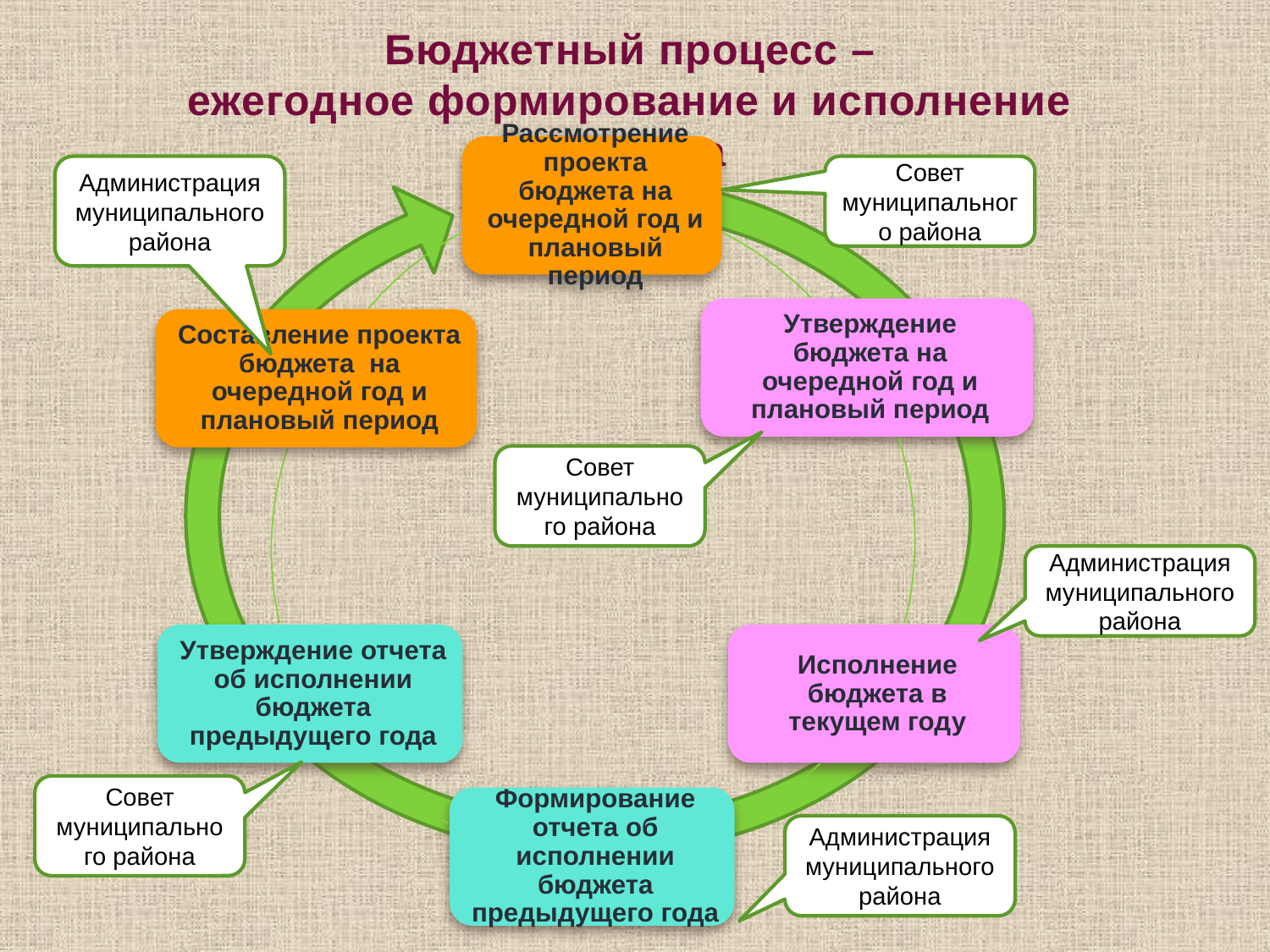

Бюджетный процесс –
ежегодное формирование и исполнение бюджета
Рассмотрение проекта бюджета на очередной год и плановый период
Утверждение бюджета на очередной год и плановый период
Исполнение бюджета в текущем году
Формирование отчета об исполнении бюджета предыдущего года
Утверждение отчета об исполнении бюджета предыдущего года
Составление проекта бюджета  на очередной год и плановый период

Администрация муниципального района
Совет муниципального района
Совет муниципального района
Администрация муниципального района
Совет муниципального района
Администрация муниципального района